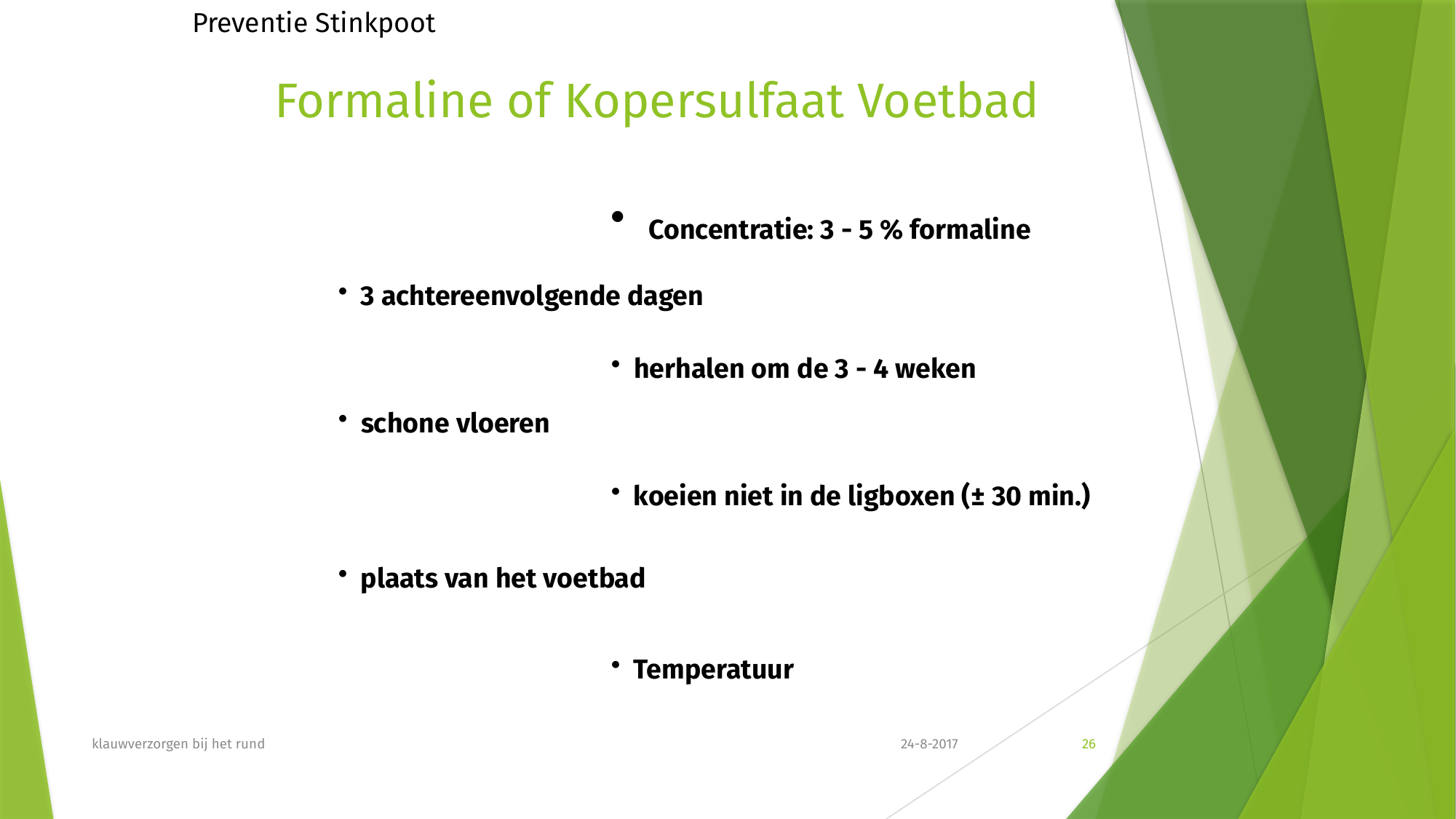

Preventie Stinkpoot
# Formaline of Kopersulfaat Voetbad
  Concentratie: 3 - 5 % formaline
  3 achtereenvolgende dagen
  herhalen om de 3 - 4 weken
  schone vloeren
  koeien niet in de ligboxen (± 30 min.)
  plaats van het voetbad
  Temperatuur
klauwverzorgen bij het rund
24-8-2017
26